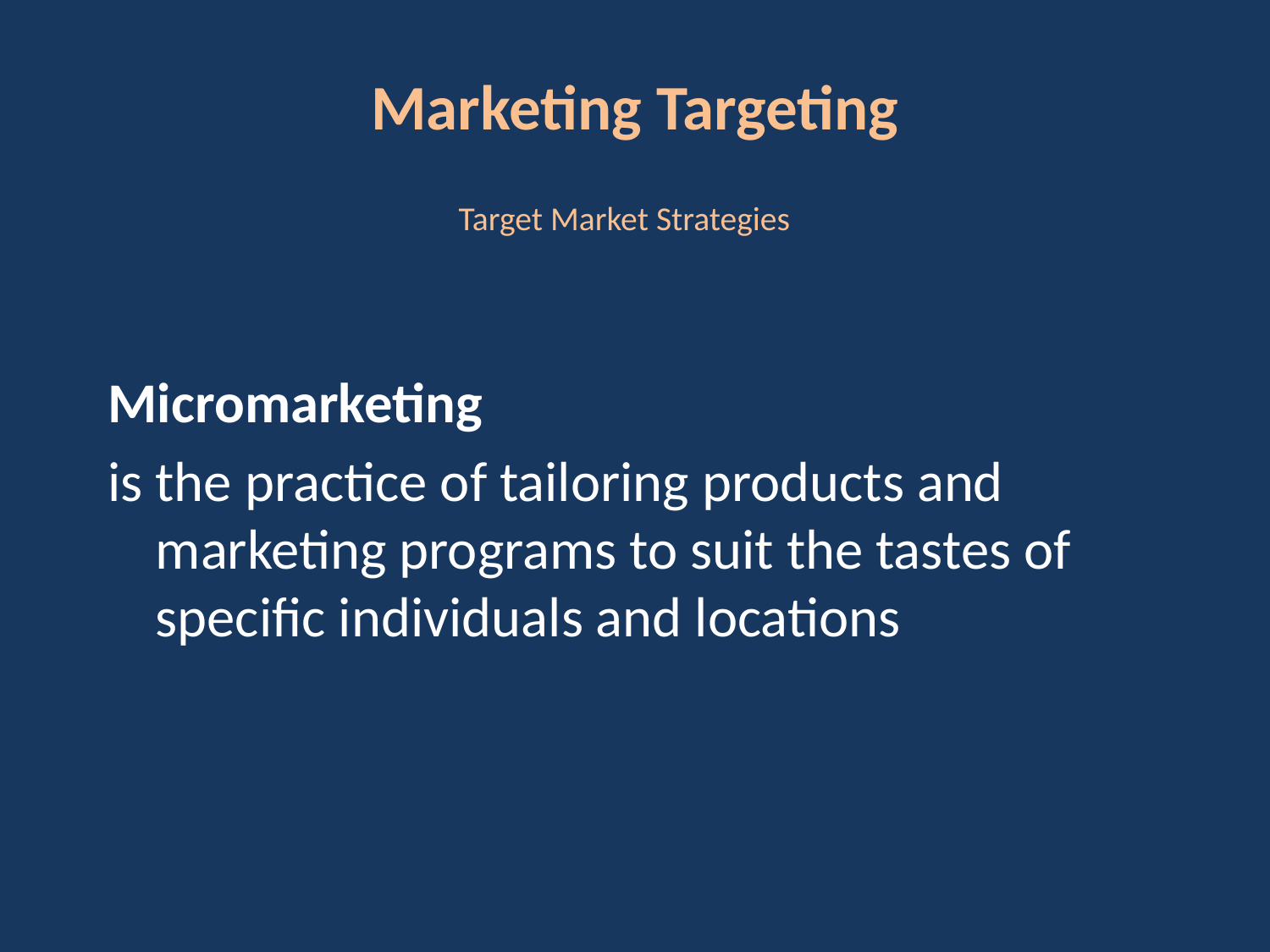

# Marketing Targeting
Target Market Strategies

Micromarketing
is the practice of tailoring products and marketing programs to suit the tastes of specific individuals and locations